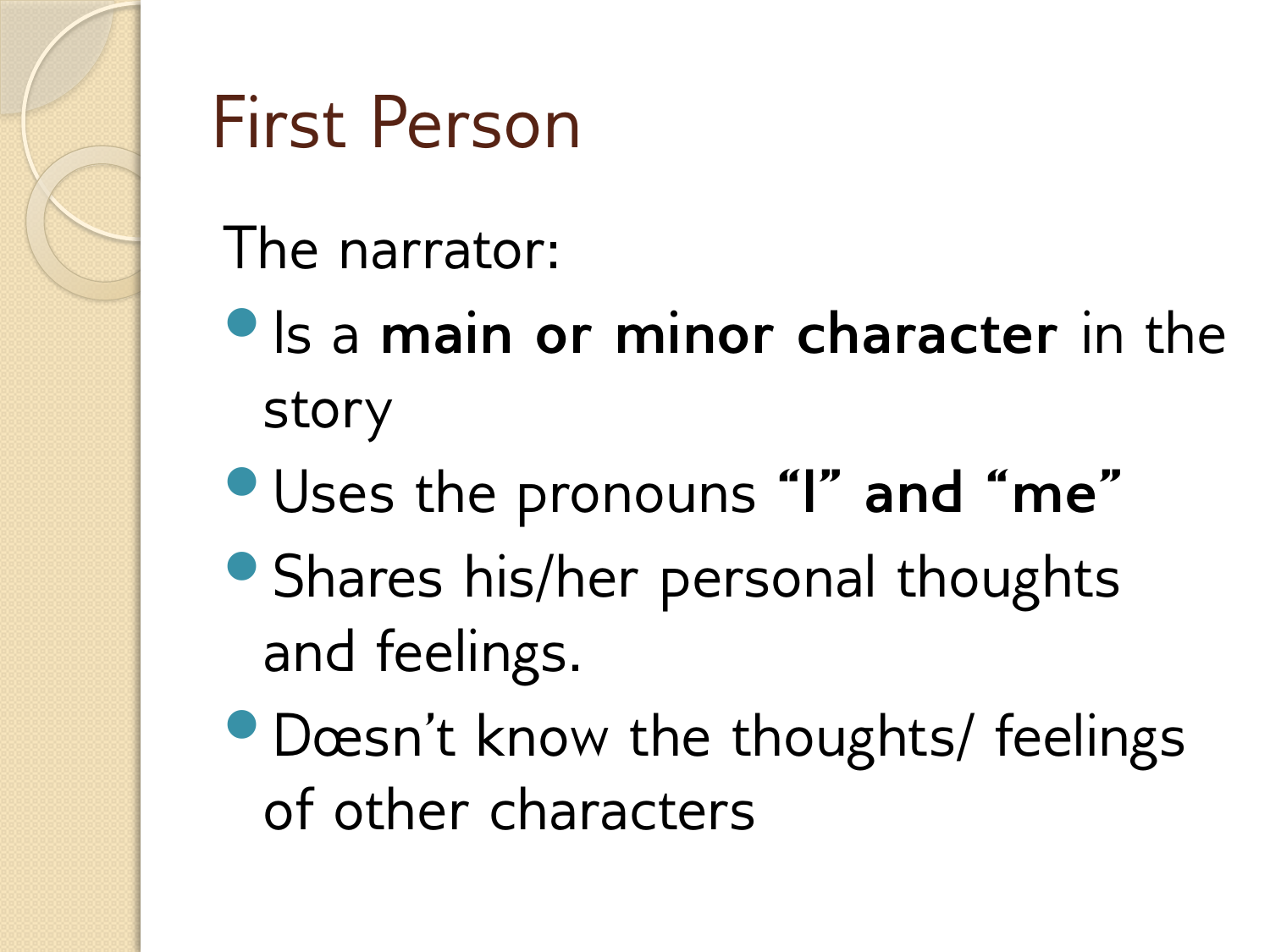

# First Person
The narrator:
Is a main or minor character in the story
Uses the pronouns “I” and “me”
Shares his/her personal thoughts and feelings.
Doesn’t know the thoughts/ feelings of other characters